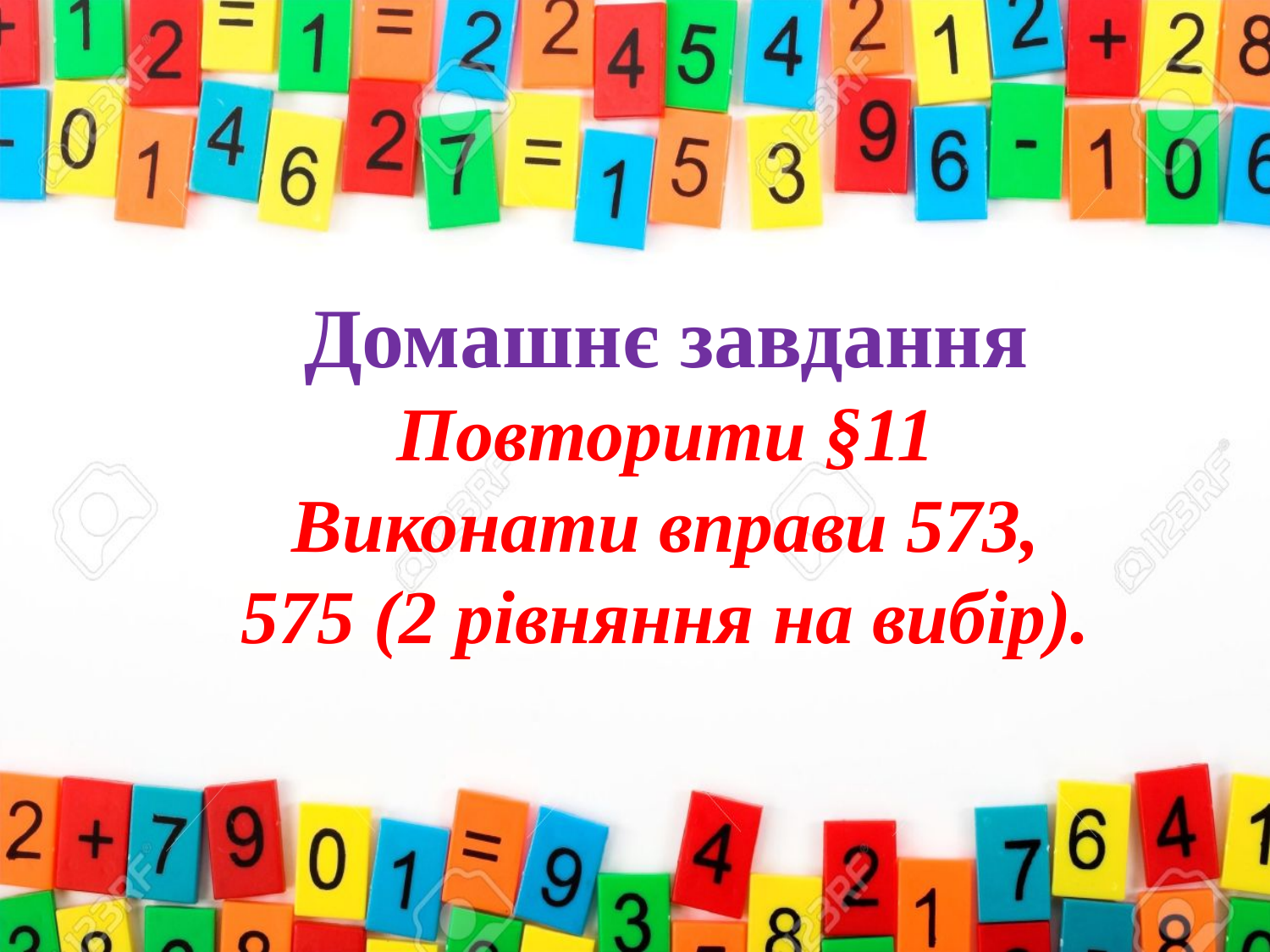

# Домашнє завдання Повторити §11 Виконати вправи 573, 575 (2 рівняння на вибір).